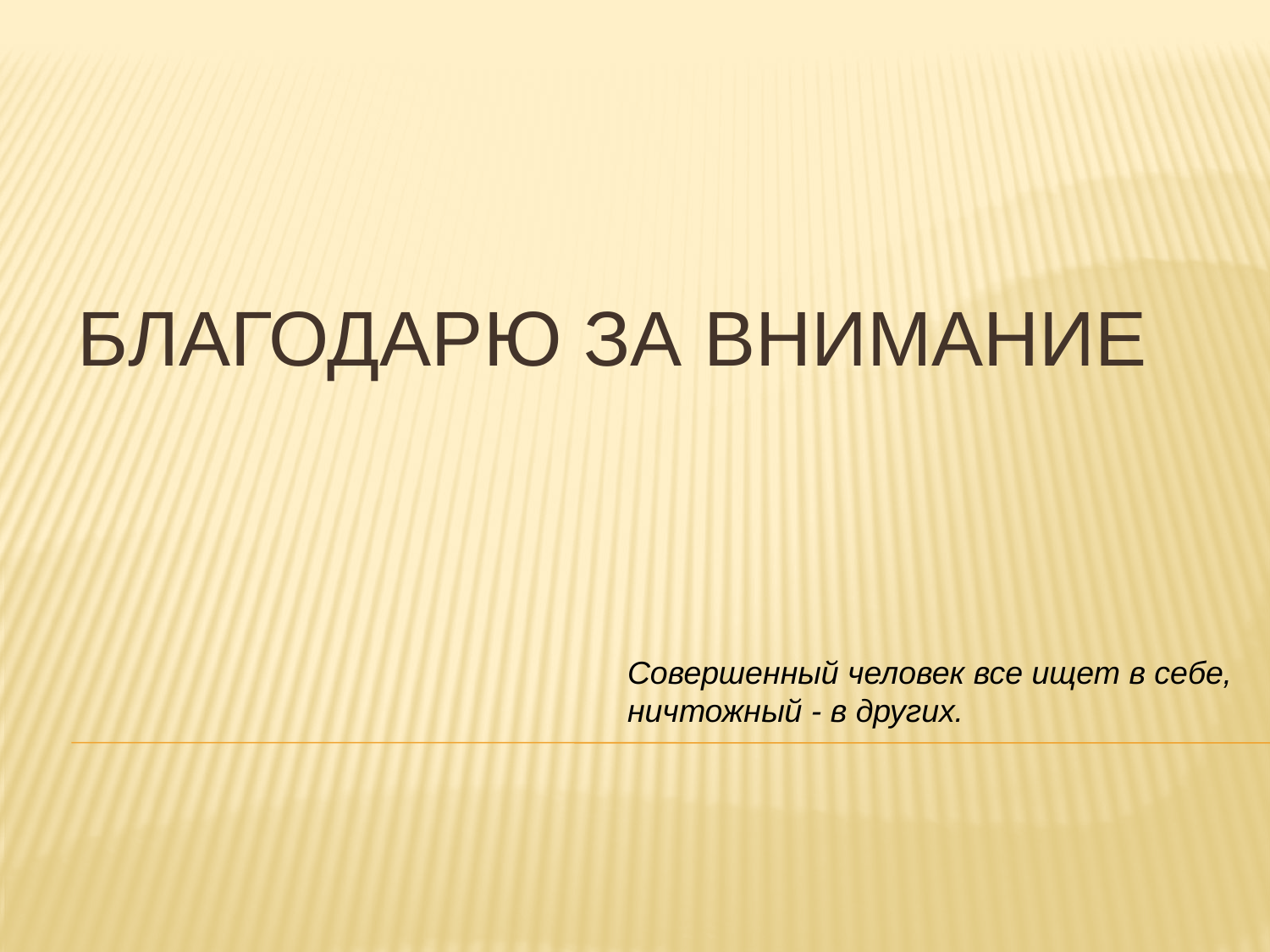

БЛАГОДАРЮ ЗА ВНИМАНИЕ

Совершенный человек все ищет в себе, ничтожный - в других.